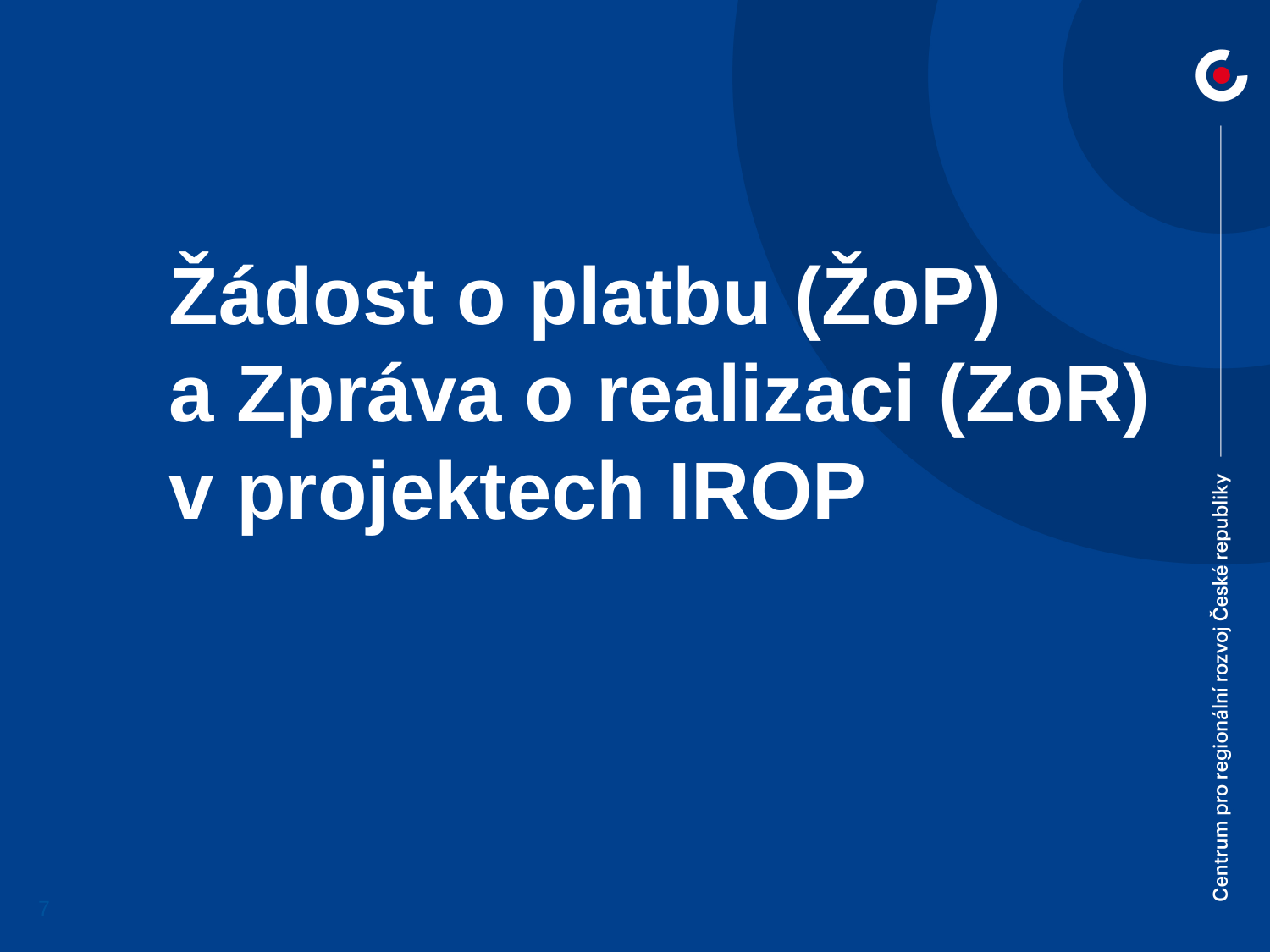

Žádost o platbu (ŽoP)
a Zpráva o realizaci (ZoR) v projektech IROP
7